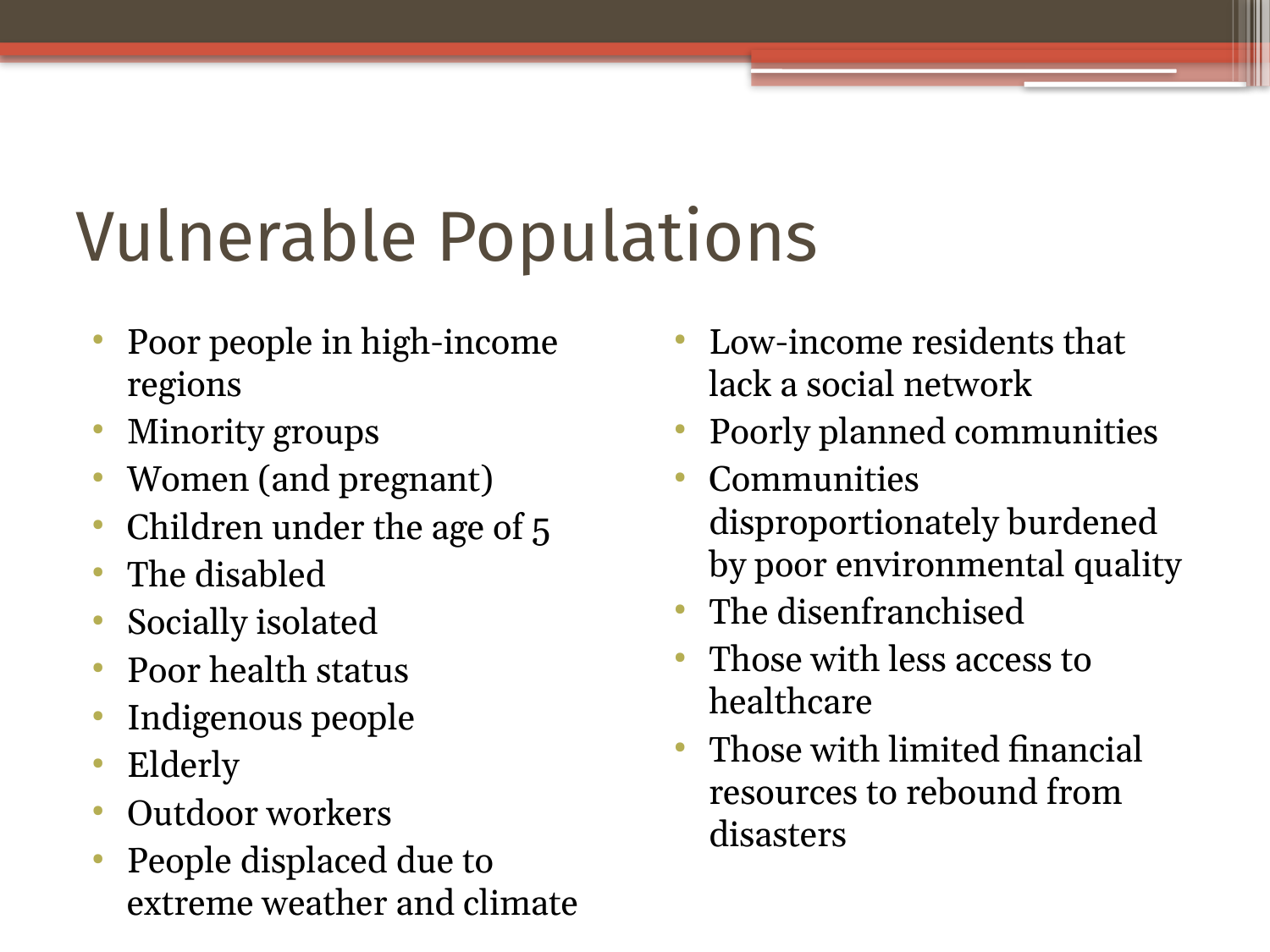

# Vulnerable Populations
Poor people in high-income regions
Minority groups
Women (and pregnant)
Children under the age of 5
The disabled
Socially isolated
Poor health status
Indigenous people
Elderly
Outdoor workers
People displaced due to  extreme weather and climate

Low-income residents that lack a social network
Poorly planned communities
Communities disproportionately burdened by poor environmental quality
The disenfranchised
Those with less access to healthcare
Those with limited financial resources to rebound from disasters